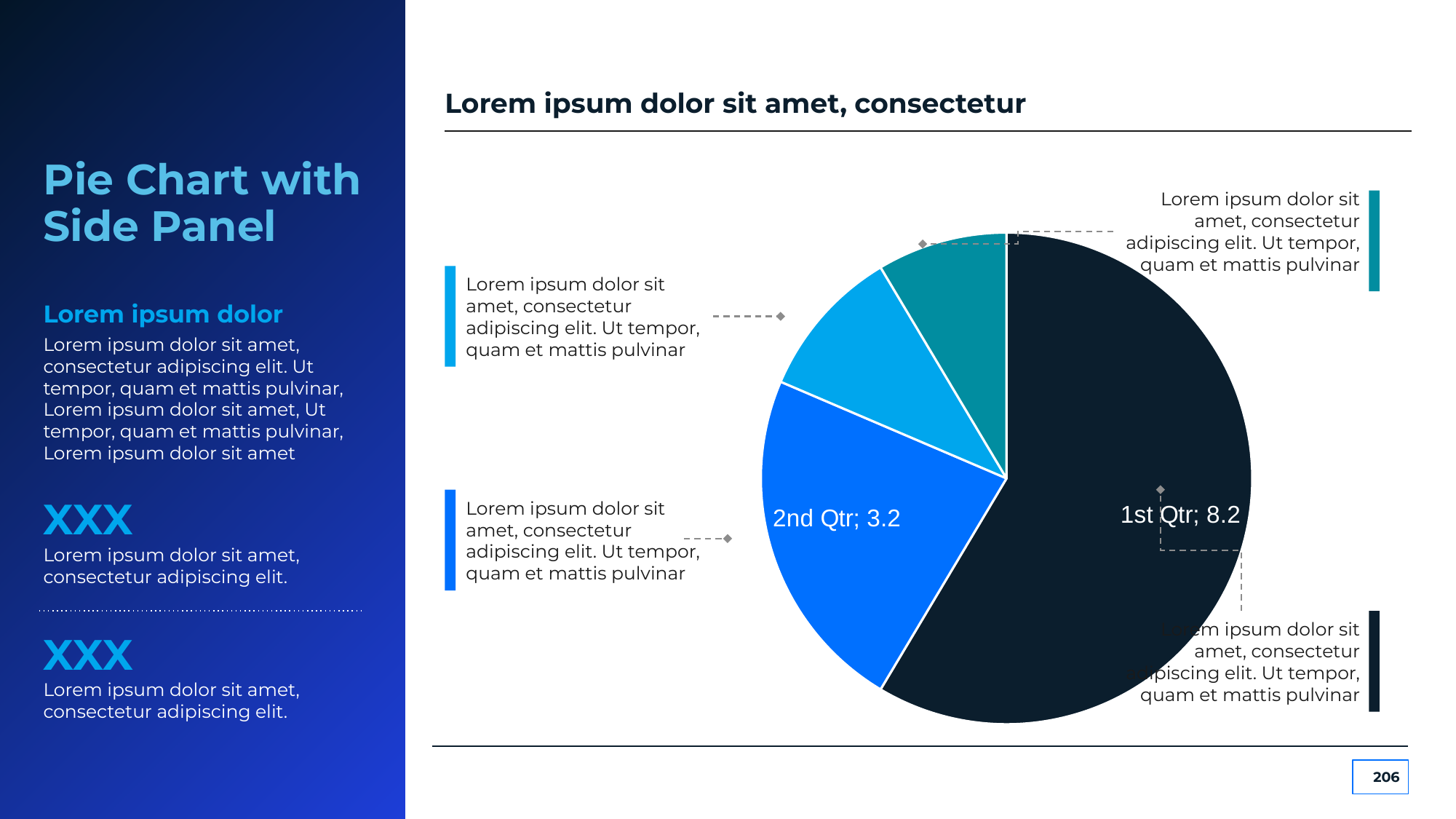

# Pie Chart with Side Panel
Lorem ipsum dolor sit amet, consectetur
Lorem ipsum dolor sit amet, consectetur adipiscing elit. Ut tempor, quam et mattis pulvinar

### Chart

| Category | Sales |
|---|---|
| 1st Qtr | 8.2 |
| 2nd Qtr | 3.2 |
| 3rd Qtr | 1.4 |
| 4th Qtr | 1.2 |
Lorem ipsum dolor sit amet, consectetur adipiscing elit. Ut tempor, quam et mattis pulvinar
Lorem ipsum dolor
Lorem ipsum dolor sit amet, consectetur adipiscing elit. Ut tempor, quam et mattis pulvinar, Lorem ipsum dolor sit amet, Ut tempor, quam et mattis pulvinar, Lorem ipsum dolor sit amet

Lorem ipsum dolor sit amet, consectetur adipiscing elit. Ut tempor, quam et mattis pulvinar
XXX
Lorem ipsum dolor sit amet, consectetur adipiscing elit.
XXX
Lorem ipsum dolor sit amet, consectetur adipiscing elit.
Lorem ipsum dolor sit amet, consectetur adipiscing elit. Ut tempor, quam et mattis pulvinar

206